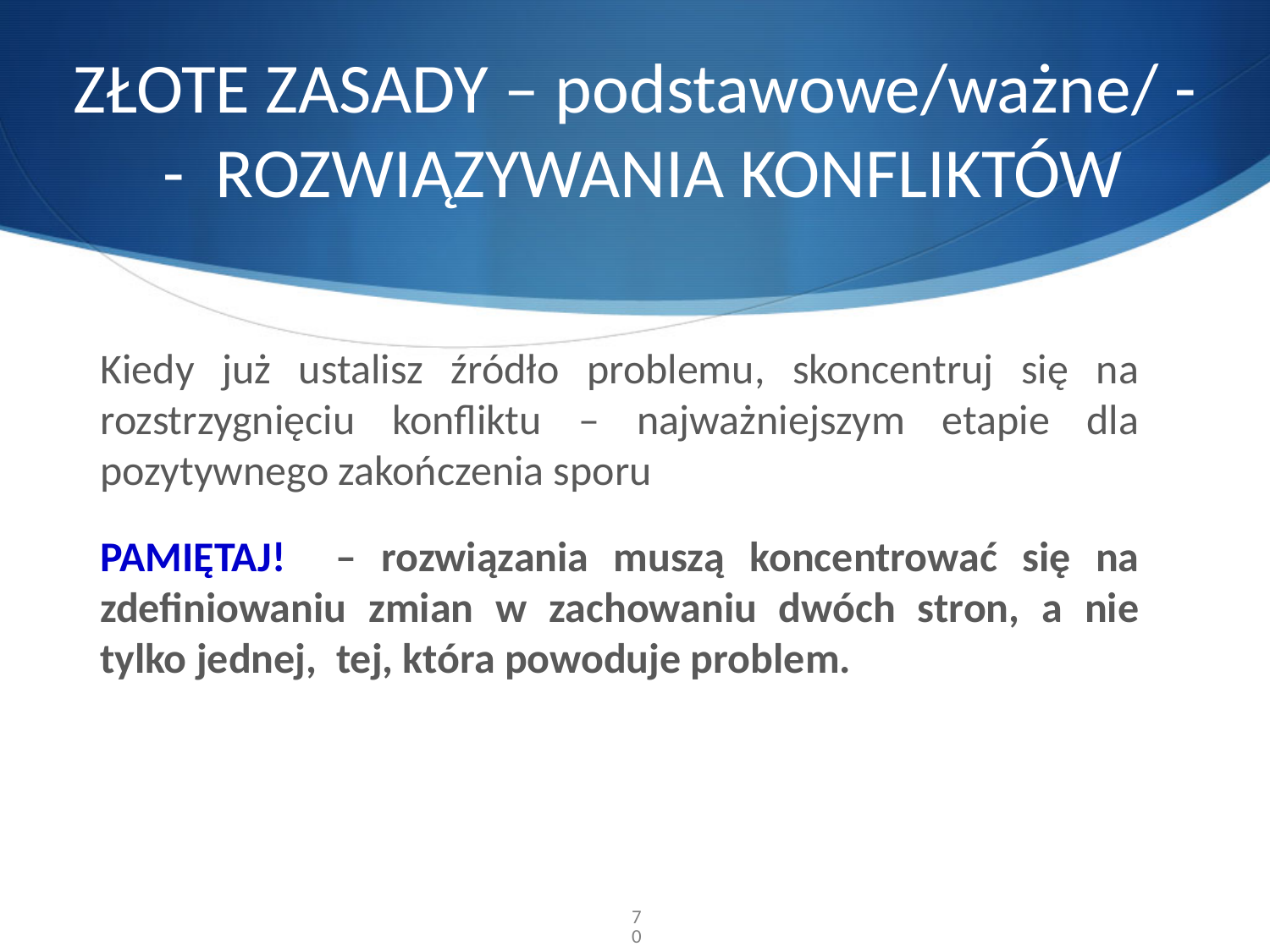

# ZŁOTE ZASADY – podstawowe/ważne/ -  -  ROZWIĄZYWANIA KONFLIKTÓW
Kiedy już ustalisz źródło problemu, skoncentruj się na rozstrzygnięciu konfliktu – najważniejszym etapie dla pozytywnego zakończenia sporu
PAMIĘTAJ!  – rozwiązania muszą koncentrować się na zdefiniowaniu zmian w zachowaniu dwóch stron, a nie tylko jednej,  tej, która powoduje problem.
70